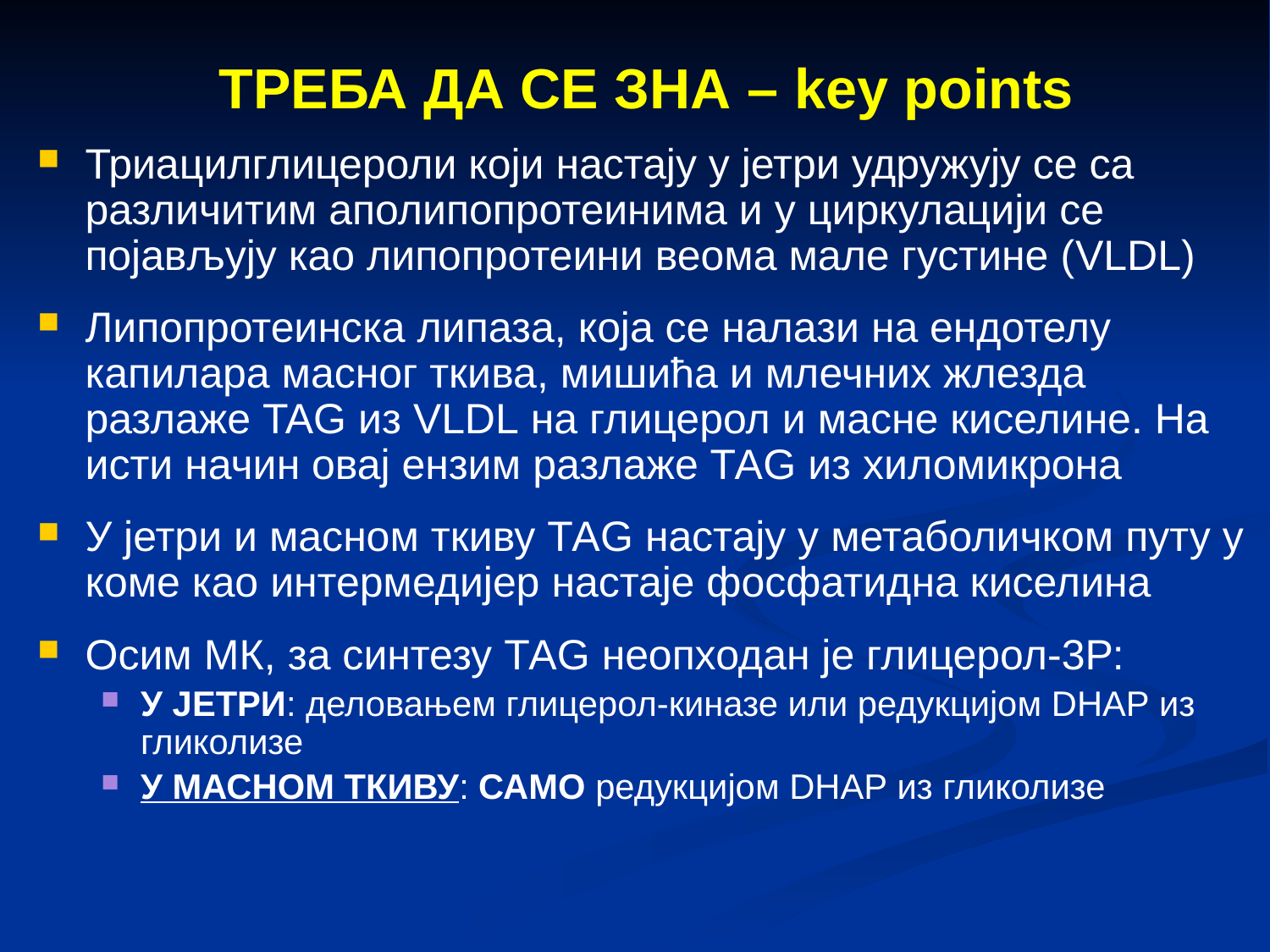

ТРЕБА ДА СЕ ЗНА – key points
Триацилглицероли који настају у јетри удружују се са различитим аполипопротеинима и у циркулацији се појављују као липопротеини веома мале густине (VLDL)

Липопротеинска липаза, која се налази на ендотелу капилара масног ткива, мишића и млечних жлезда разлаже TAG из VLDL на глицерол и масне киселине. На исти начин овај ензим разлаже ТАG из хиломикрона

У јетри и масном ткиву ТАG настају у метаболичком путу у коме као интермедијер настаје фосфатидна киселина

Осим МК, за синтезу ТАG неопходан је глицерол-3Р:
У ЈЕТРИ: деловањем глицерол-киназе или редукцијом DHAP из гликолизе
У МАСНОМ ТКИВУ: САМО редукцијом DHAP из гликолизе